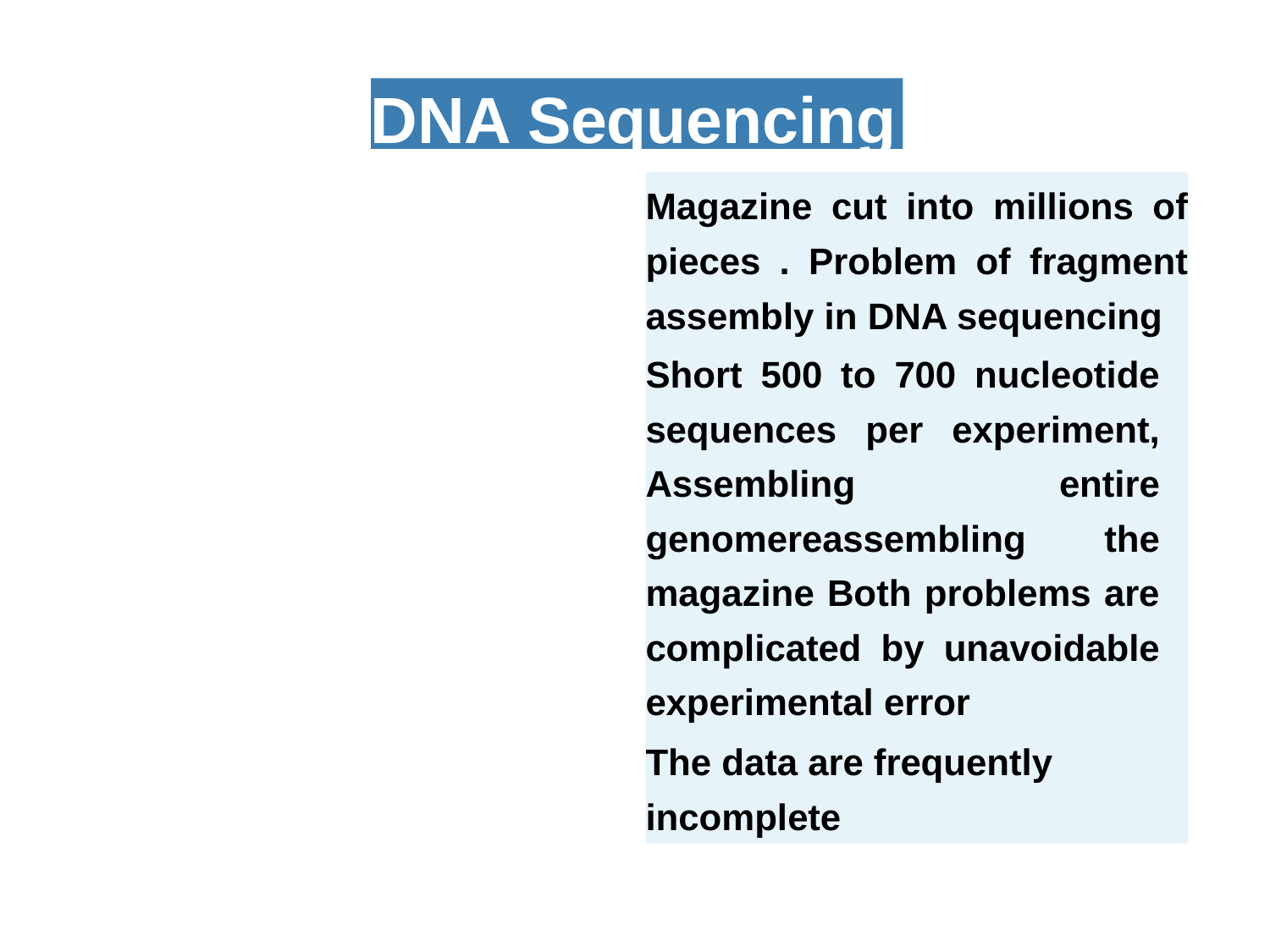

DNA Sequencing
Magazine cut into millions of pieces . Problem of fragment assembly in DNA sequencing
Short 500 to 700 nucleotide sequences per experiment, Assembling entire genomereassembling the magazine Both problems are complicated by unavoidable experimental error
The data are frequently incomplete